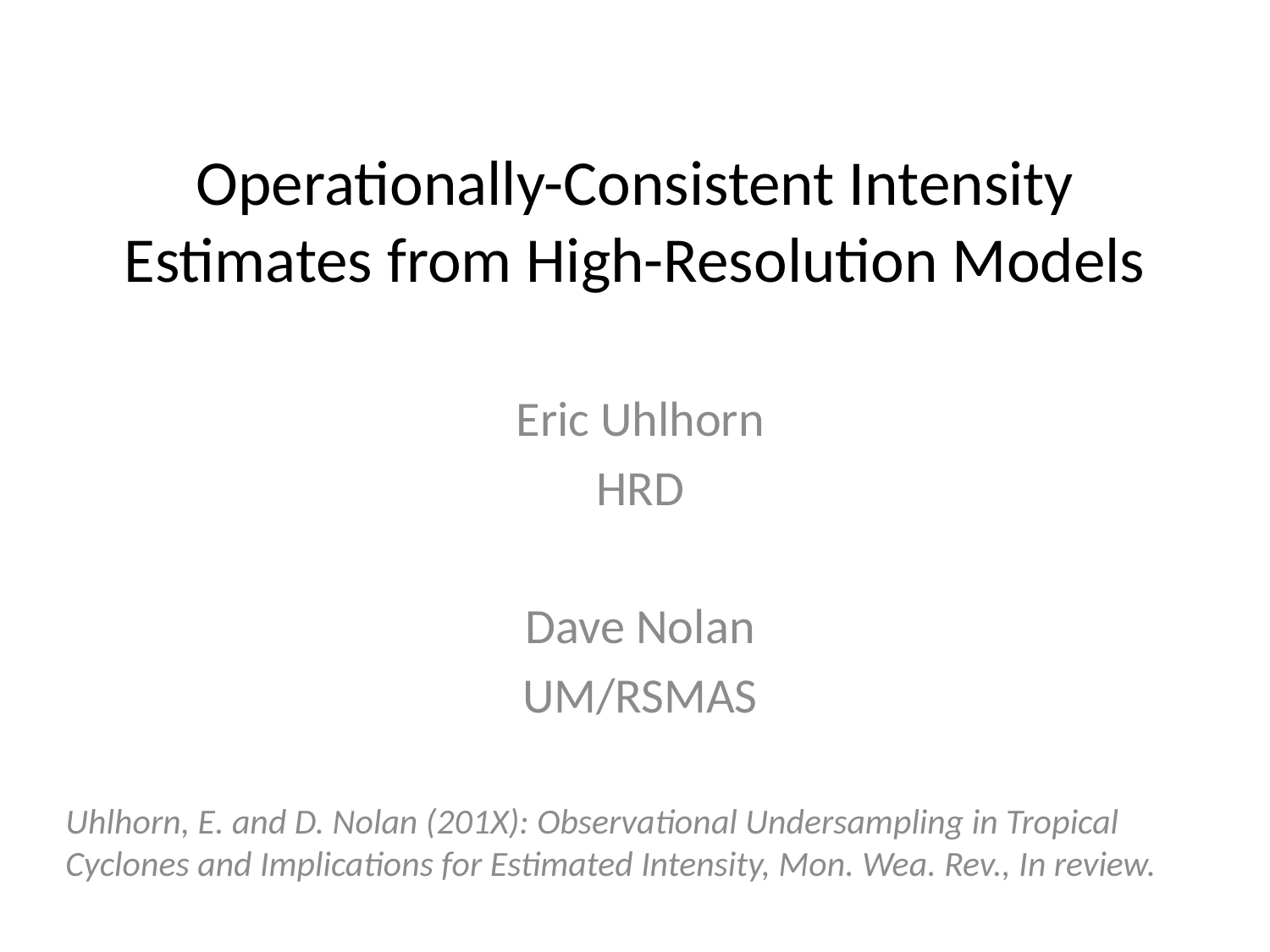

# Operationally-Consistent Intensity Estimates from High-Resolution Models
Eric Uhlhorn
HRD

Dave Nolan
UM/RSMAS

Uhlhorn, E. and D. Nolan (201X): Observational Undersampling in Tropical Cyclones and Implications for Estimated Intensity, Mon. Wea. Rev., In review.